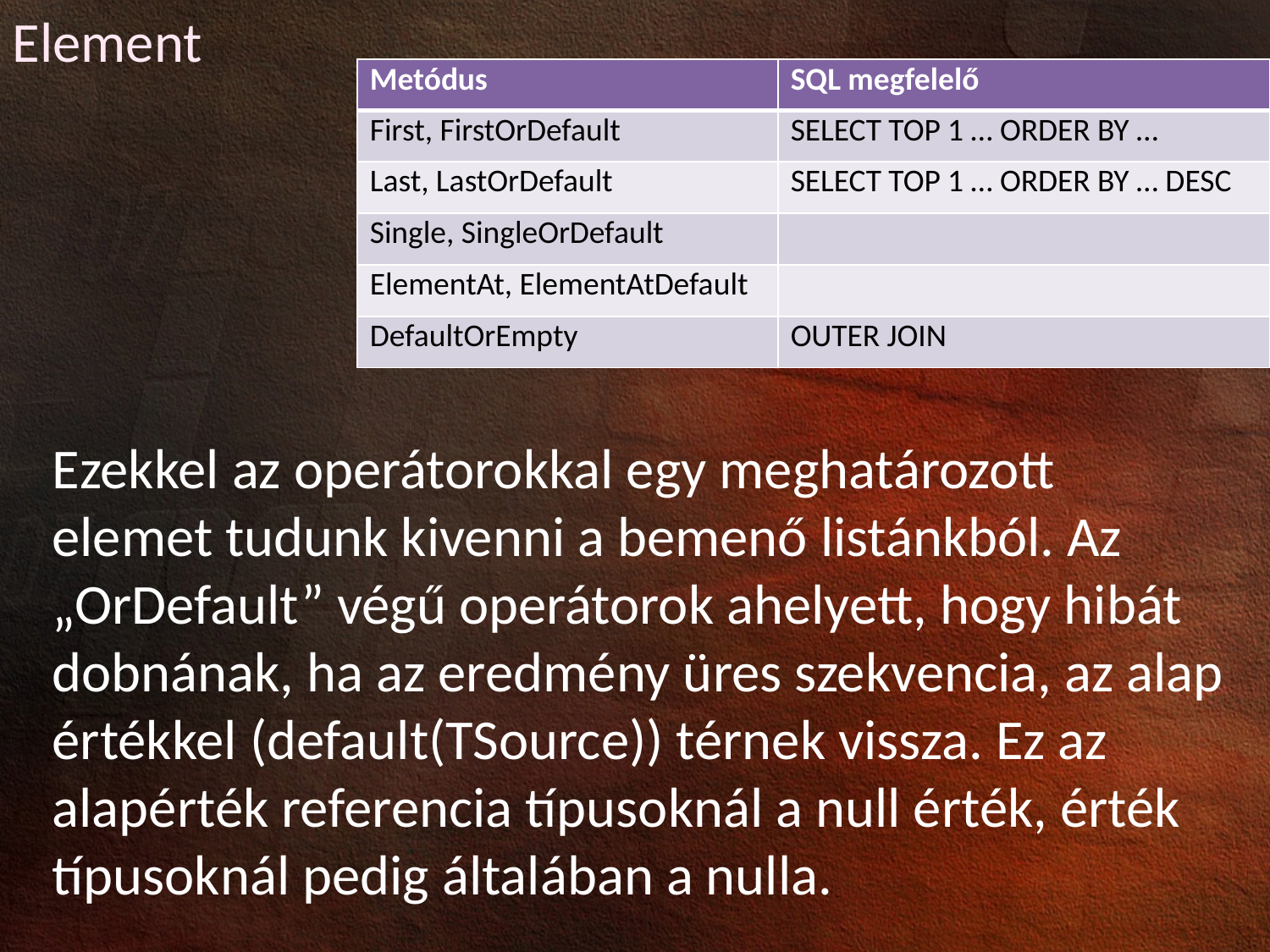

Element
| Metódus | SQL megfelelő |
| --- | --- |
| First, FirstOrDefault | SELECT TOP 1 … ORDER BY … |
| Last, LastOrDefault | SELECT TOP 1 … ORDER BY … DESC |
| Single, SingleOrDefault |  |
| ElementAt, ElementAtDefault |  |
| DefaultOrEmpty | OUTER JOIN |

Ezekkel az operátorokkal egy meghatározott elemet tudunk kivenni a bemenő listánkból. Az „OrDefault” végű operátorok ahelyett, hogy hibát dobnának, ha az eredmény üres szekvencia, az alap értékkel (default(TSource)) térnek vissza. Ez az alapérték referencia típusoknál a null érték, érték típusoknál pedig általában a nulla.